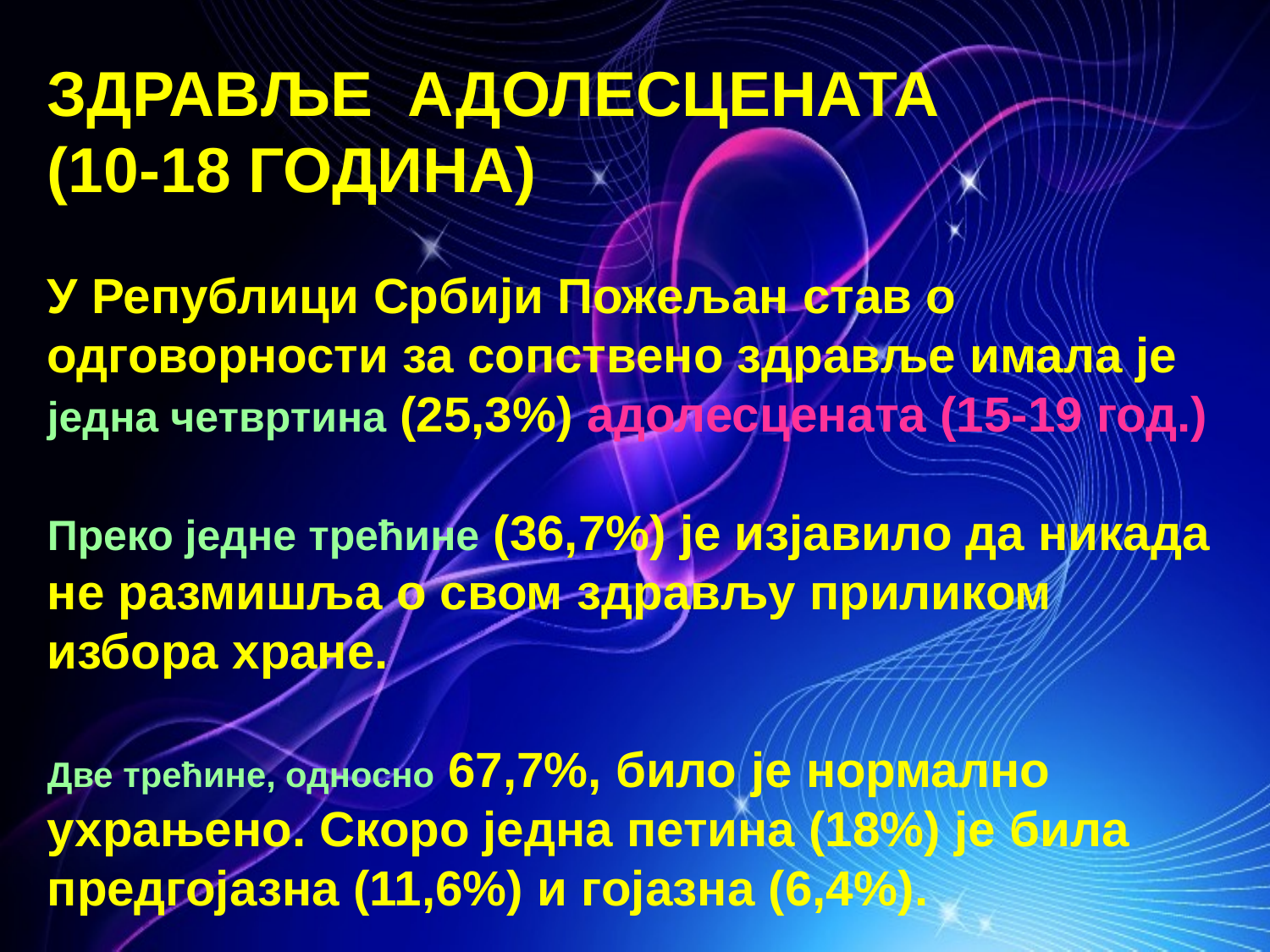

ЗДРАВЉЕ  АДОЛЕСЦЕНАТА
(10-18 ГОДИНА)

У Републици Србији Пожељан став о одговорности за сопствено здравље имала је једна четвртина (25,3%) адолесцената (15-19 год.)

Преко једне трећине (36,7%) је изјавило да никада не размишља о свом здрављу приликом избора хране.

Две трећине, односно 67,7%, било је нормално ухрањено. Скоро једна петина (18%) је била предгојазна (11,6%) и гојазна (6,4%).